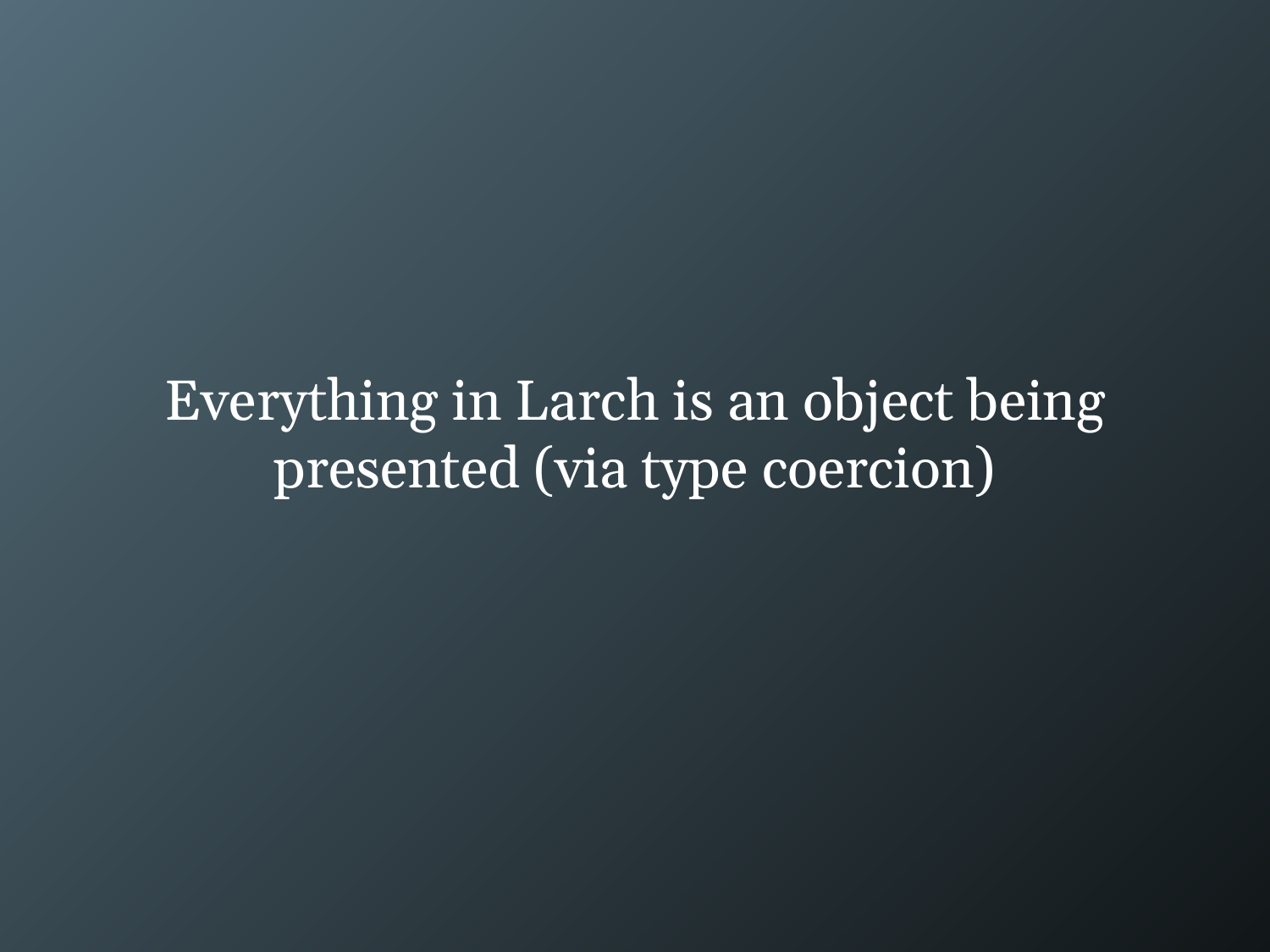

# Everything in Larch is an object being presented (via type coercion)